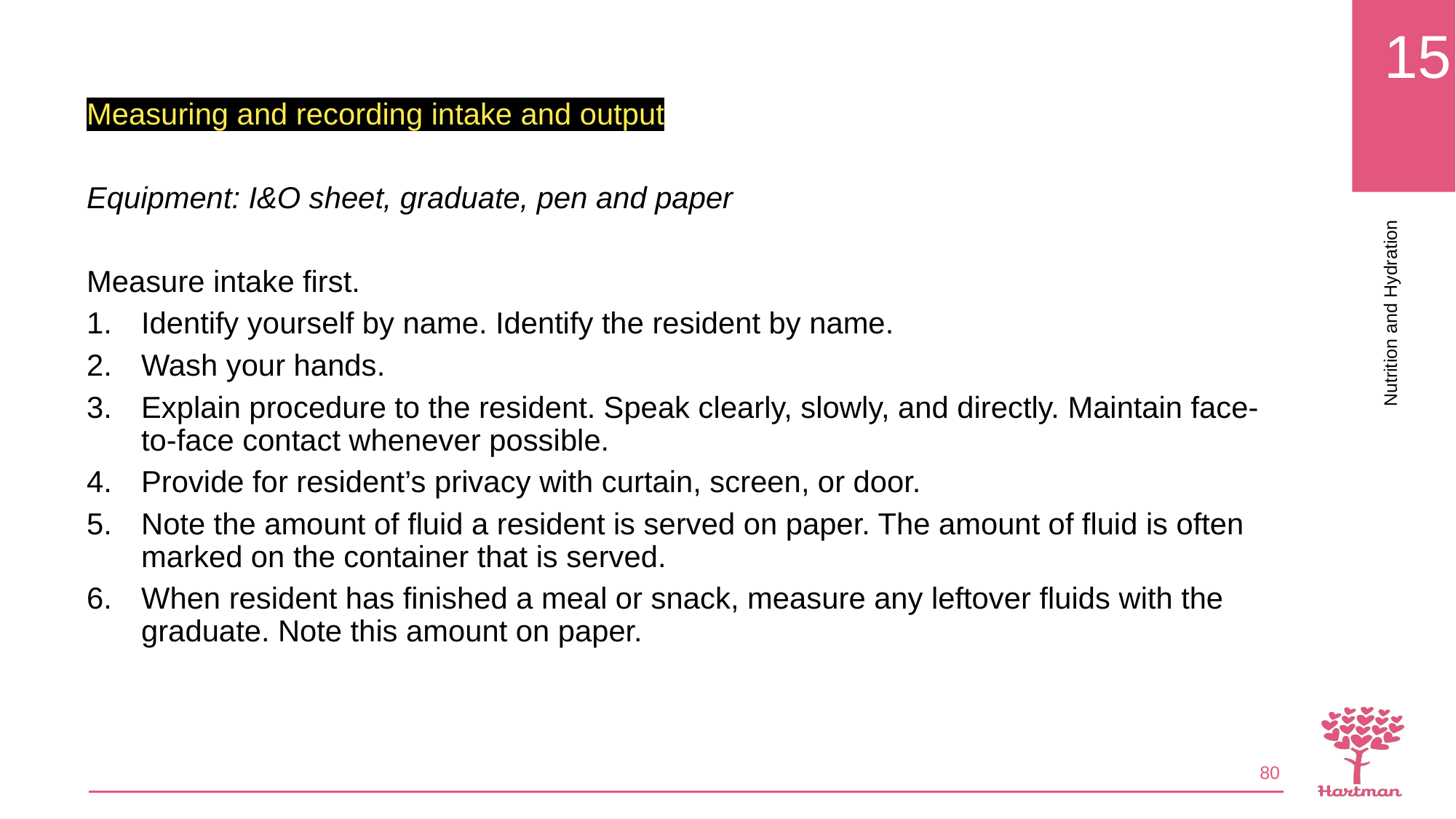

Measuring and recording intake and output

Equipment: I&O sheet, graduate, pen and paper

Measure intake first.
Identify yourself by name. Identify the resident by name.
Wash your hands.
Explain procedure to the resident. Speak clearly, slowly, and directly. Maintain face-to-face contact whenever possible.
Provide for resident’s privacy with curtain, screen, or door.
Note the amount of fluid a resident is served on paper. The amount of fluid is often marked on the container that is served.
When resident has finished a meal or snack, measure any leftover fluids with the graduate. Note this amount on paper.

80